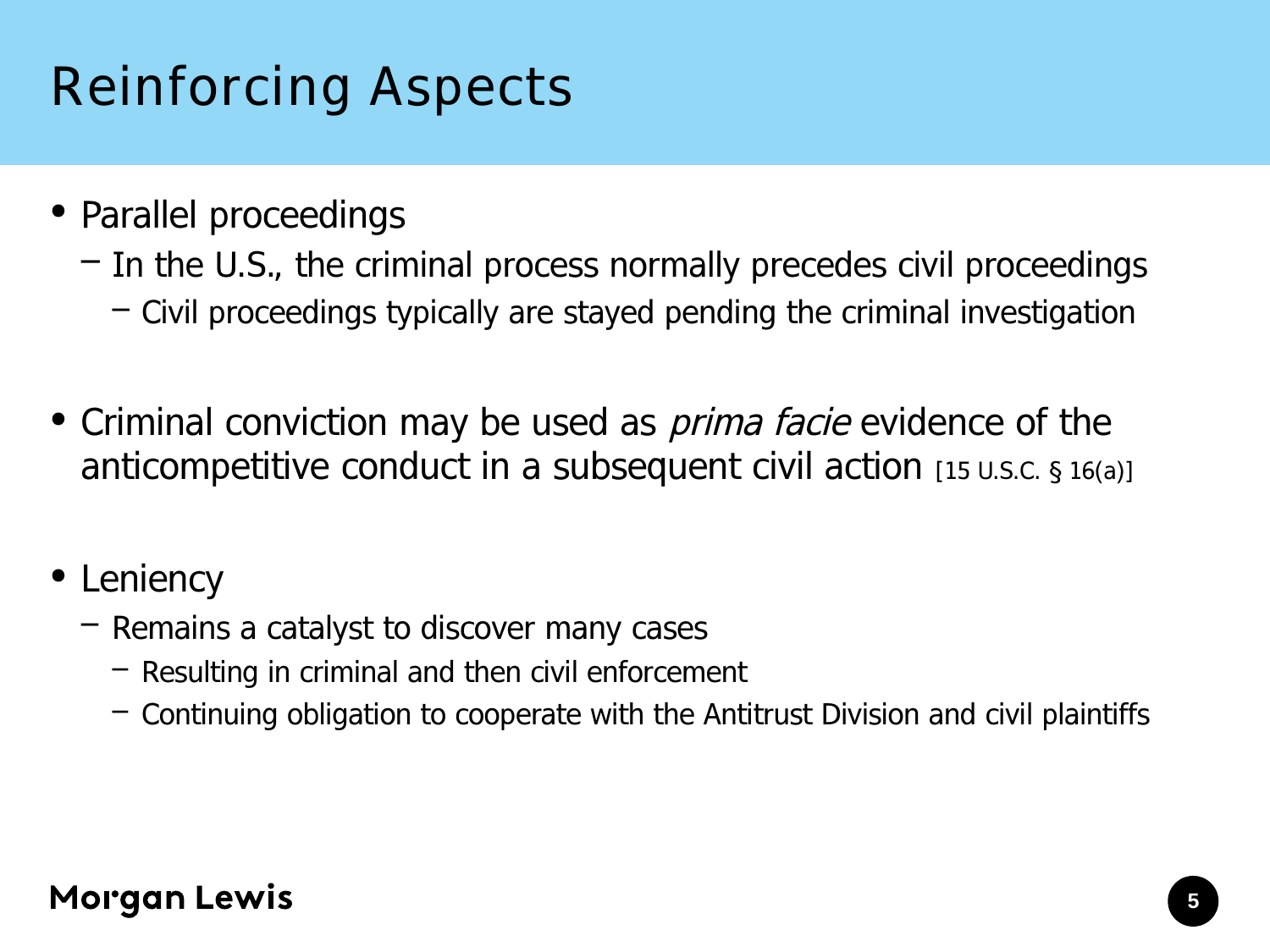

# Reinforcing Aspects
Parallel proceedings
In the U.S., the criminal process normally precedes civil proceedings
Civil proceedings typically are stayed pending the criminal investigation

Criminal conviction may be used as prima facie evidence of the anticompetitive conduct in a subsequent civil action [15 U.S.C. § 16(a)]

Leniency
Remains a catalyst to discover many cases
Resulting in criminal and then civil enforcement
Continuing obligation to cooperate with the Antitrust Division and civil plaintiffs

5